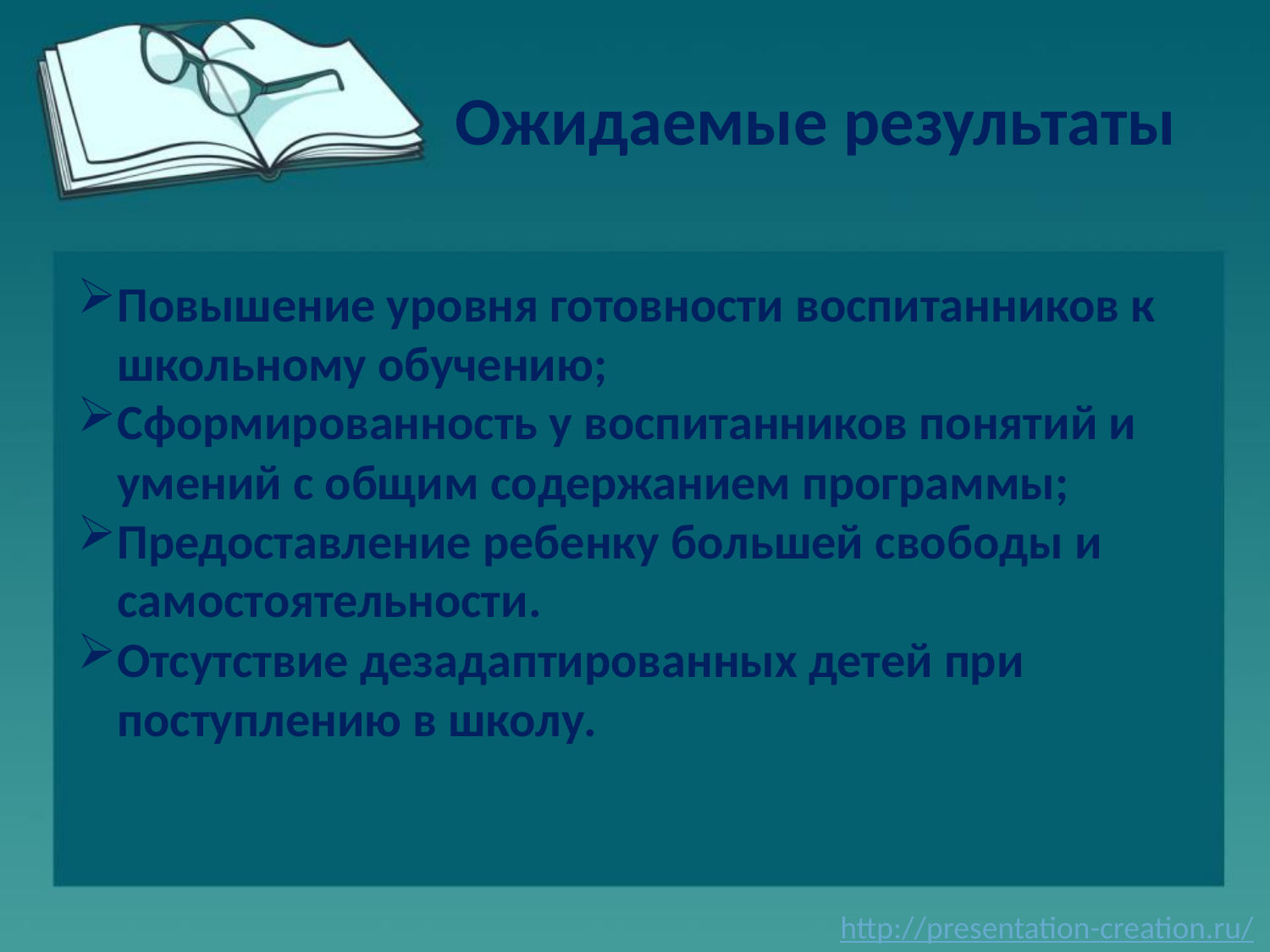

# Ожидаемые результаты
Повышение уровня готовности воспитанников к школьному обучению;
Сформированность у воспитанников понятий и умений с общим содержанием программы;
Предоставление ребенку большей свободы и самостоятельности.
Отсутствие дезадаптированных детей при поступлению в школу.